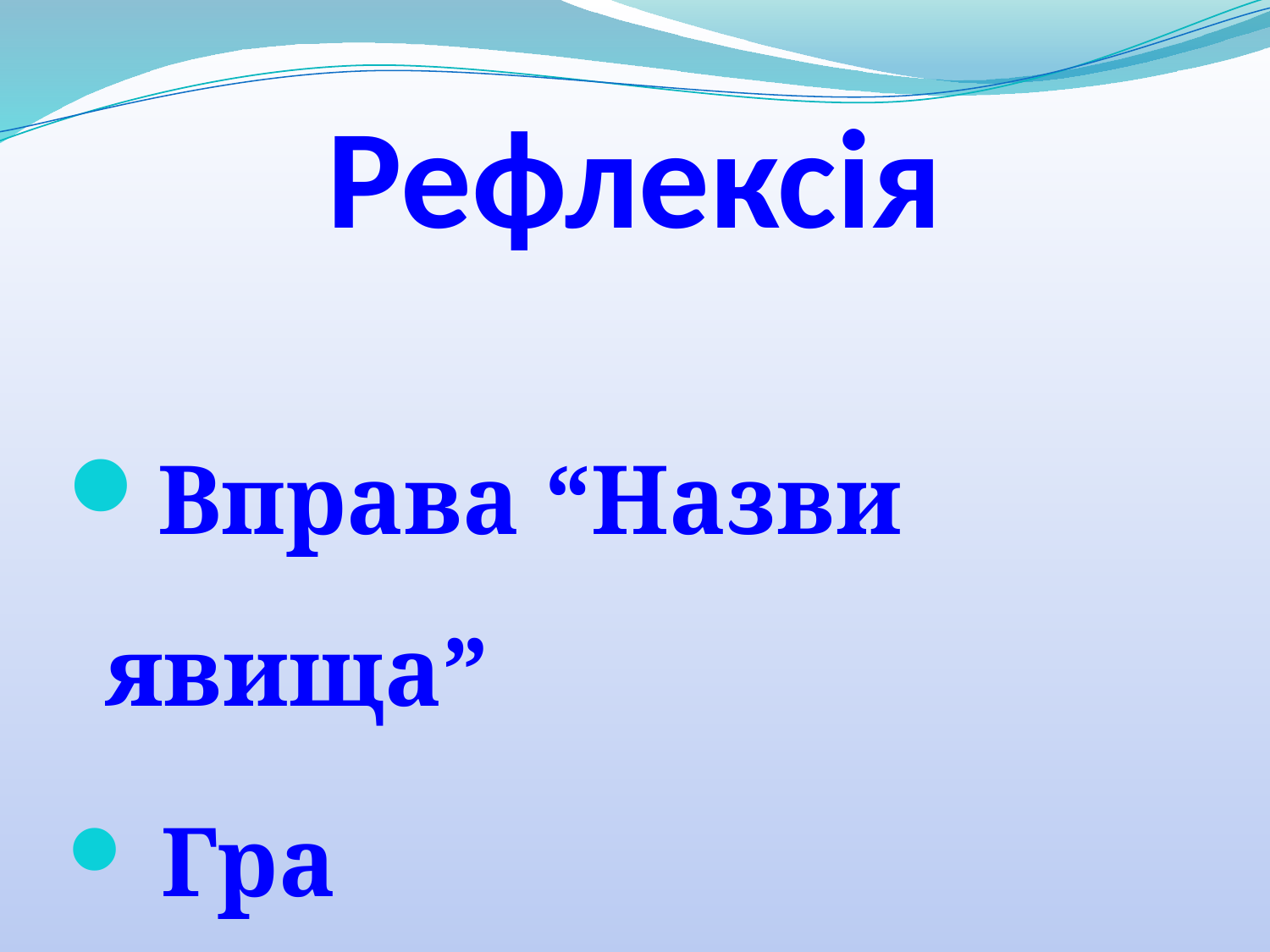

# Рефлексія
Вправа “Назви явища”
 Гра  «Сортувальник»